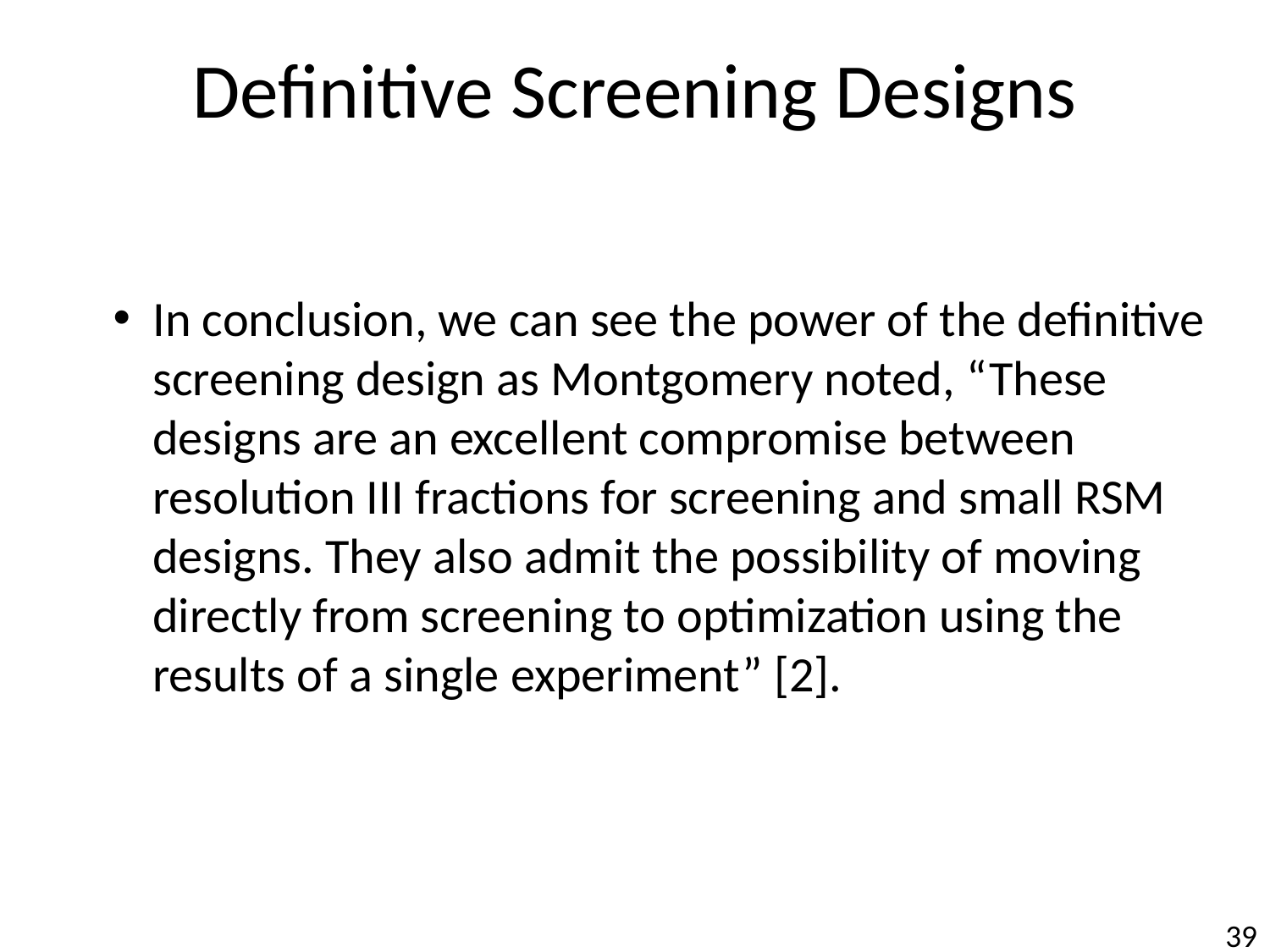

# Definitive Screening Designs
In conclusion, we can see the power of the definitive screening design as Montgomery noted, “These designs are an excellent compromise between resolution III fractions for screening and small RSM designs. They also admit the possibility of moving directly from screening to optimization using the results of a single experiment” ‎[2].